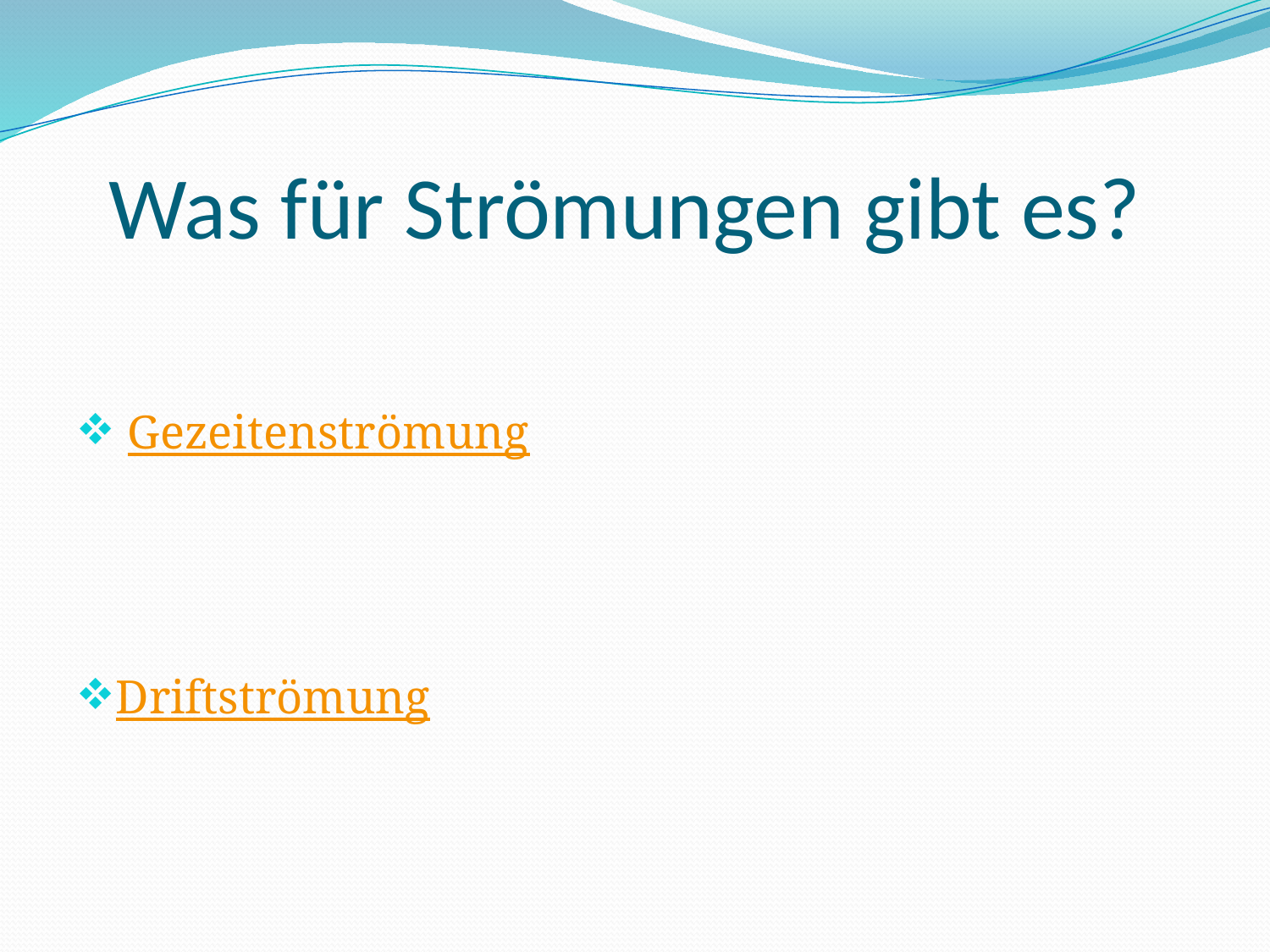

# Was für Strömungen gibt es?

 Gezeitenströmung

Driftströmung